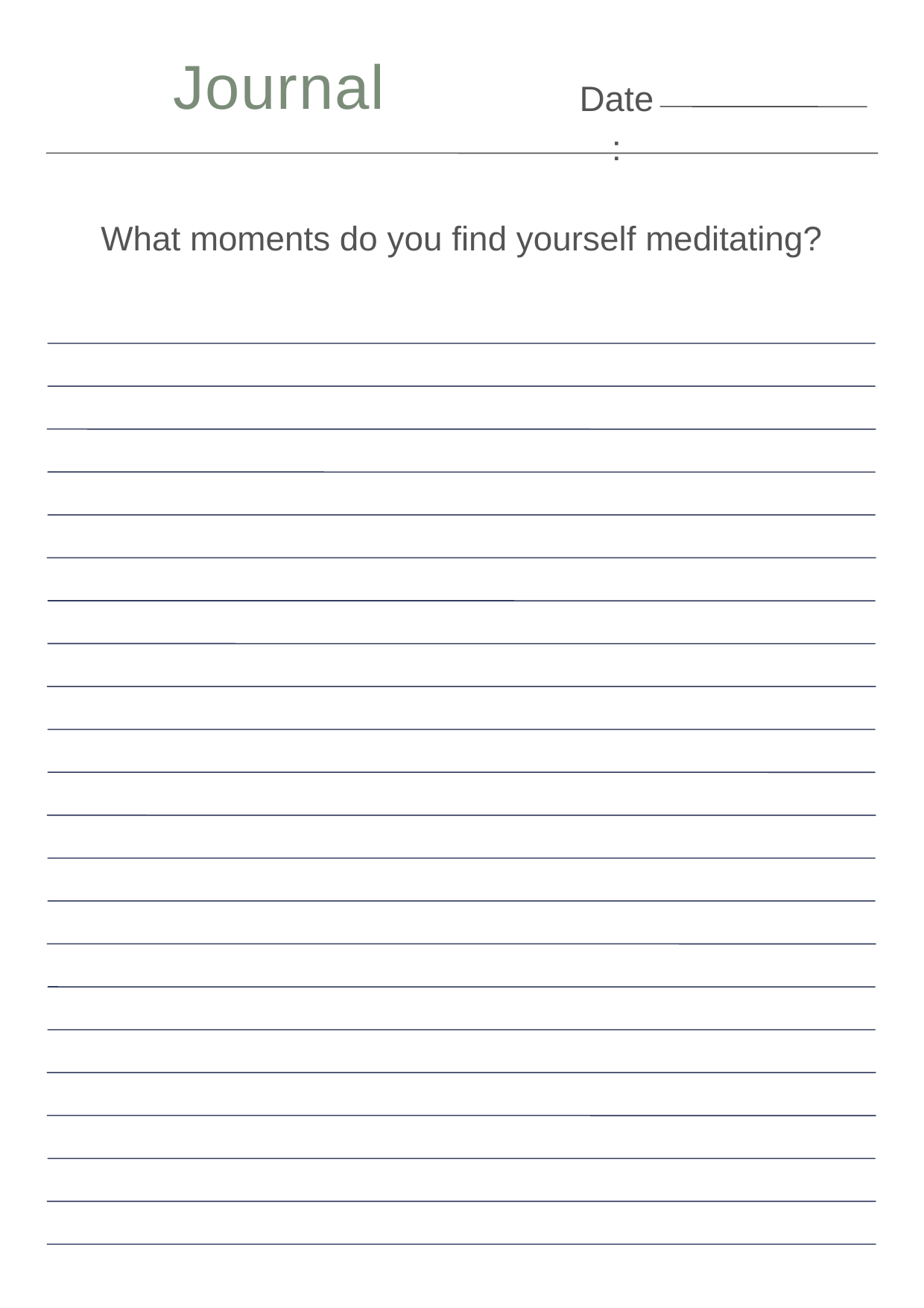

Journal
Date:

What moments do you find yourself meditating?